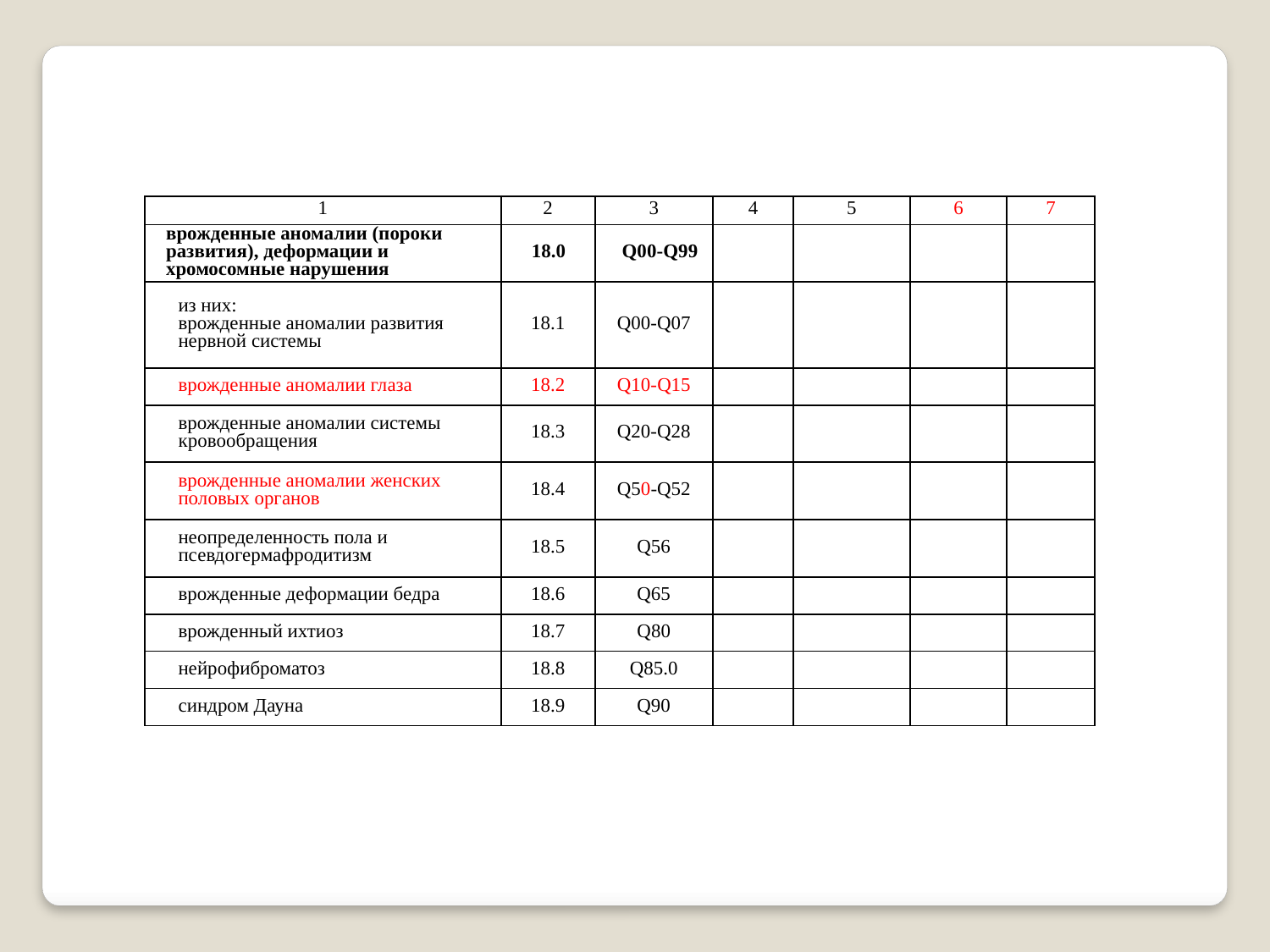

| 1 | 2 | 3 | 4 | 5 | 6 | 7 |
| --- | --- | --- | --- | --- | --- | --- |
| врожденные аномалии (пороки развития), деформации и хромосомные нарушения | 18.0 | Q00-Q99 |  |  |  |  |
| из них: врожденные аномалии развития нервной системы | 18.1 | Q00-Q07 |  |  |  |  |
| врожденные аномалии глаза | 18.2 | Q10-Q15 |  |  |  |  |
| врожденные аномалии системы кровообращения | 18.3 | Q20-Q28 |  |  |  |  |
| врожденные аномалии женских половых органов | 18.4 | Q50-Q52 |  |  |  |  |
| неопределенность пола и псевдогермафродитизм | 18.5 | Q56 |  |  |  |  |
| врожденные деформации бедра | 18.6 | Q65 |  |  |  |  |
| врожденный ихтиоз | 18.7 | Q80 |  |  |  |  |
| нейрофиброматоз | 18.8 | Q85.0 |  |  |  |  |
| синдром Дауна | 18.9 | Q90 |  |  |  |  |